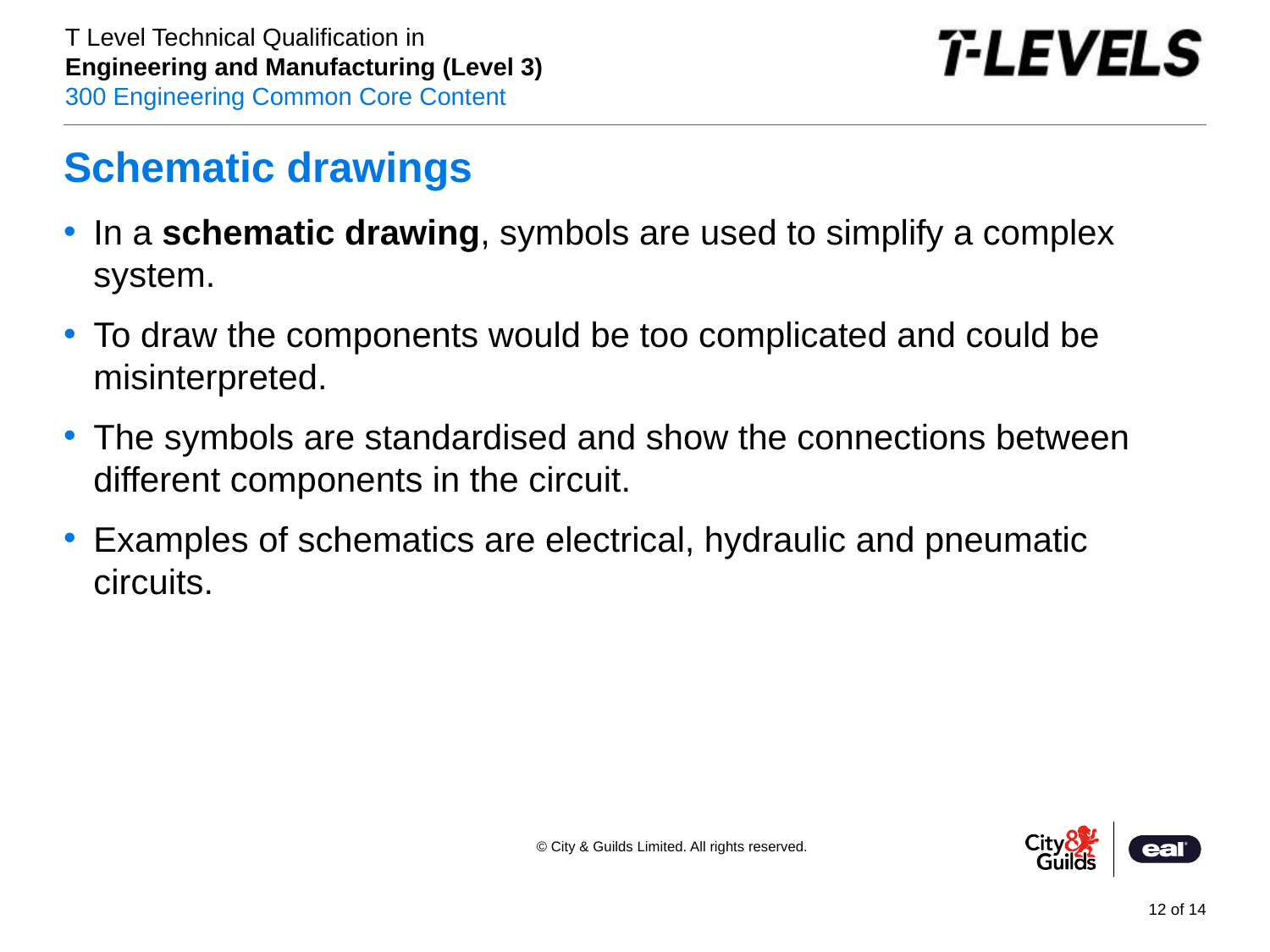

# Schematic drawings
In a schematic drawing, symbols are used to simplify a complex system.
To draw the components would be too complicated and could be misinterpreted.
The symbols are standardised and show the connections between different components in the circuit.
Examples of schematics are electrical, hydraulic and pneumatic circuits.